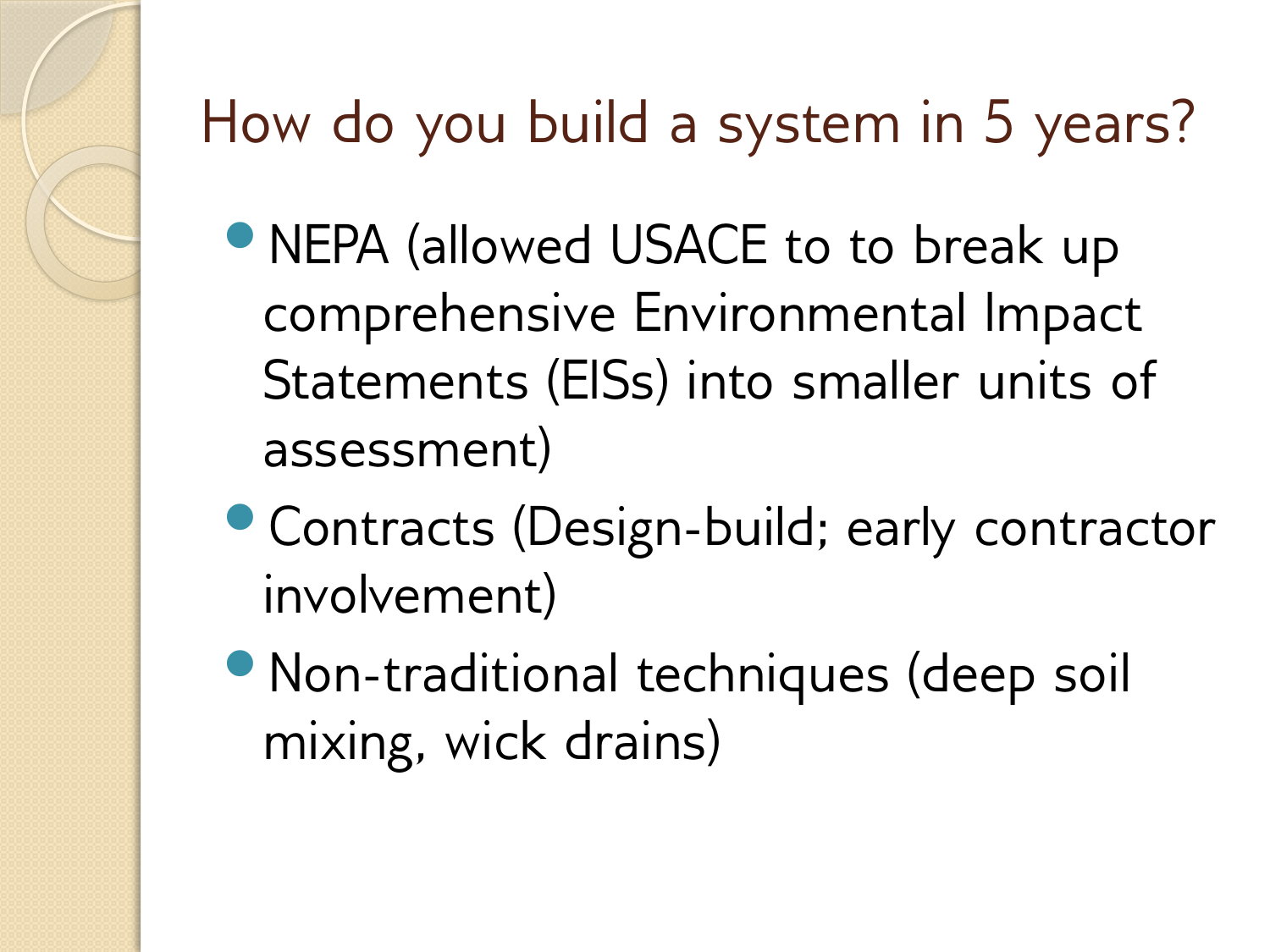

# How do you build a system in 5 years?
NEPA (allowed USACE to to break up comprehensive Environmental Impact Statements (EISs) into smaller units of assessment)
Contracts (Design-build; early contractor involvement)
Non-traditional techniques (deep soil mixing, wick drains)